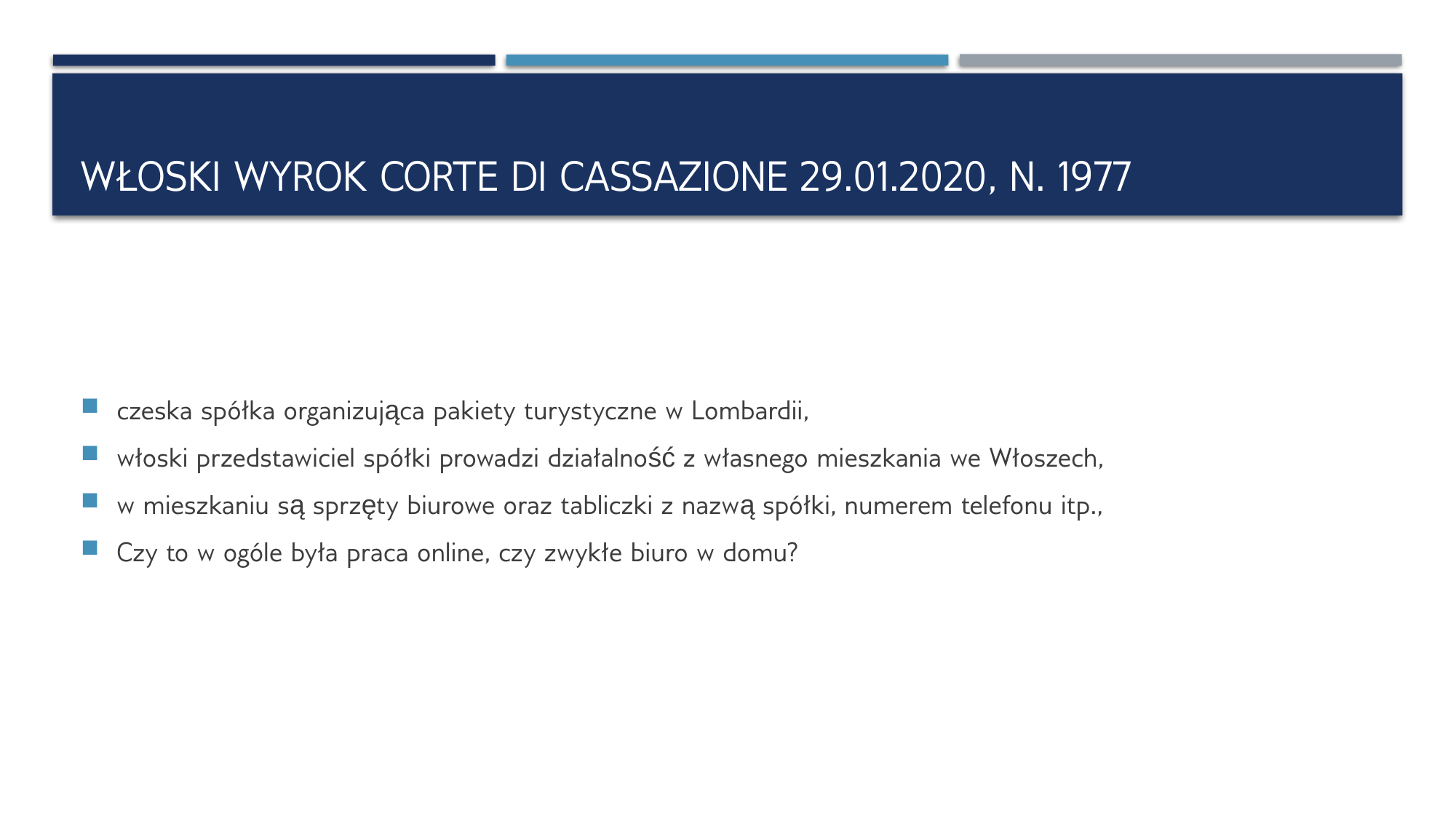

# Włoski wyrok Corte di Cassazione 29.01.2020, n. 1977
czeska spółka organizująca pakiety turystyczne w Lombardii,
włoski przedstawiciel spółki prowadzi działalność z własnego mieszkania we Włoszech,
w mieszkaniu są sprzęty biurowe oraz tabliczki z nazwą spółki, numerem telefonu itp.,
Czy to w ogóle była praca online, czy zwykłe biuro w domu?